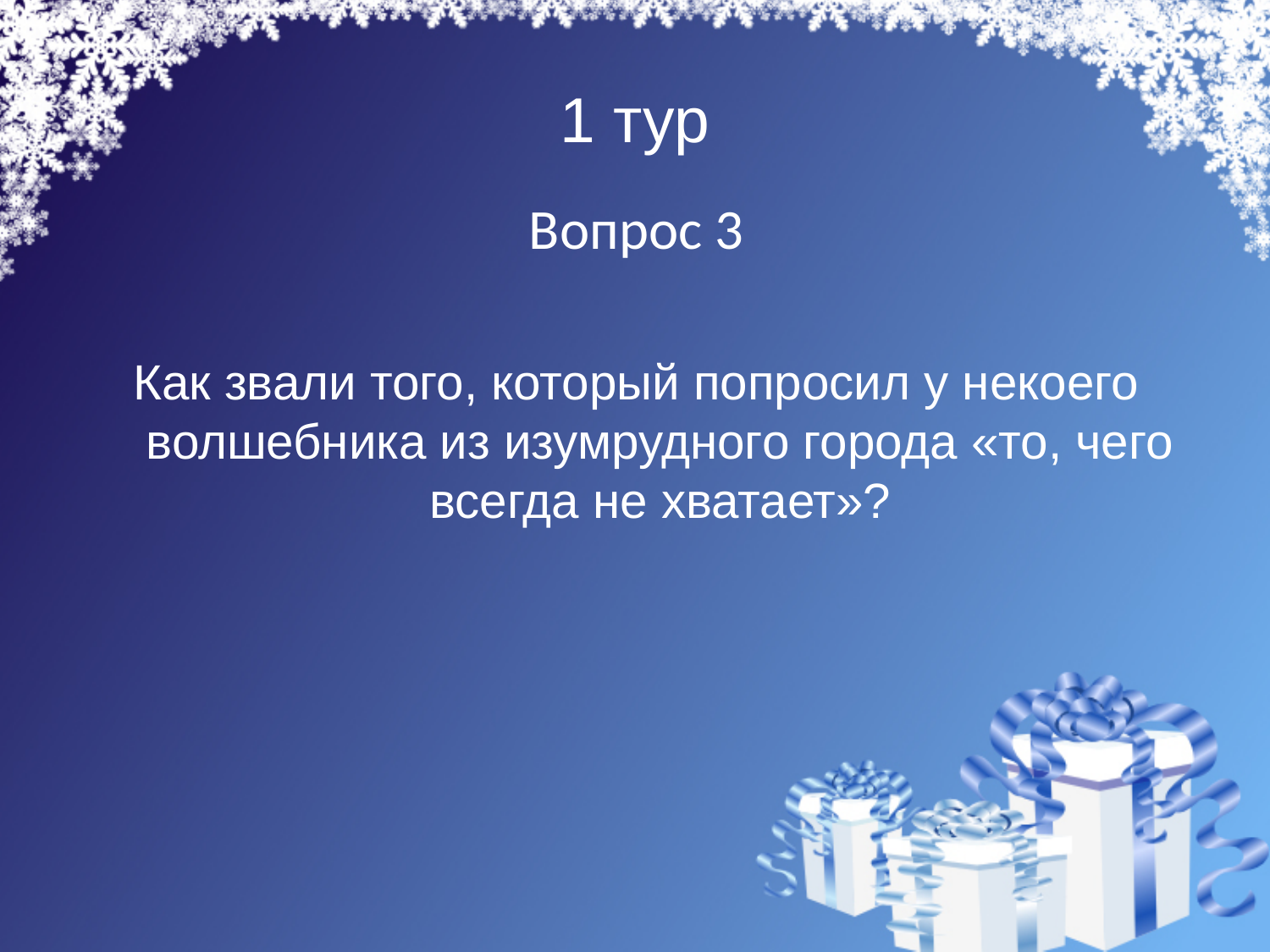

# 1 тур
Вопрос 3

Как звали того, который попросил у некоего волшебника из изумрудного города «то, чего всегда не хватает»?